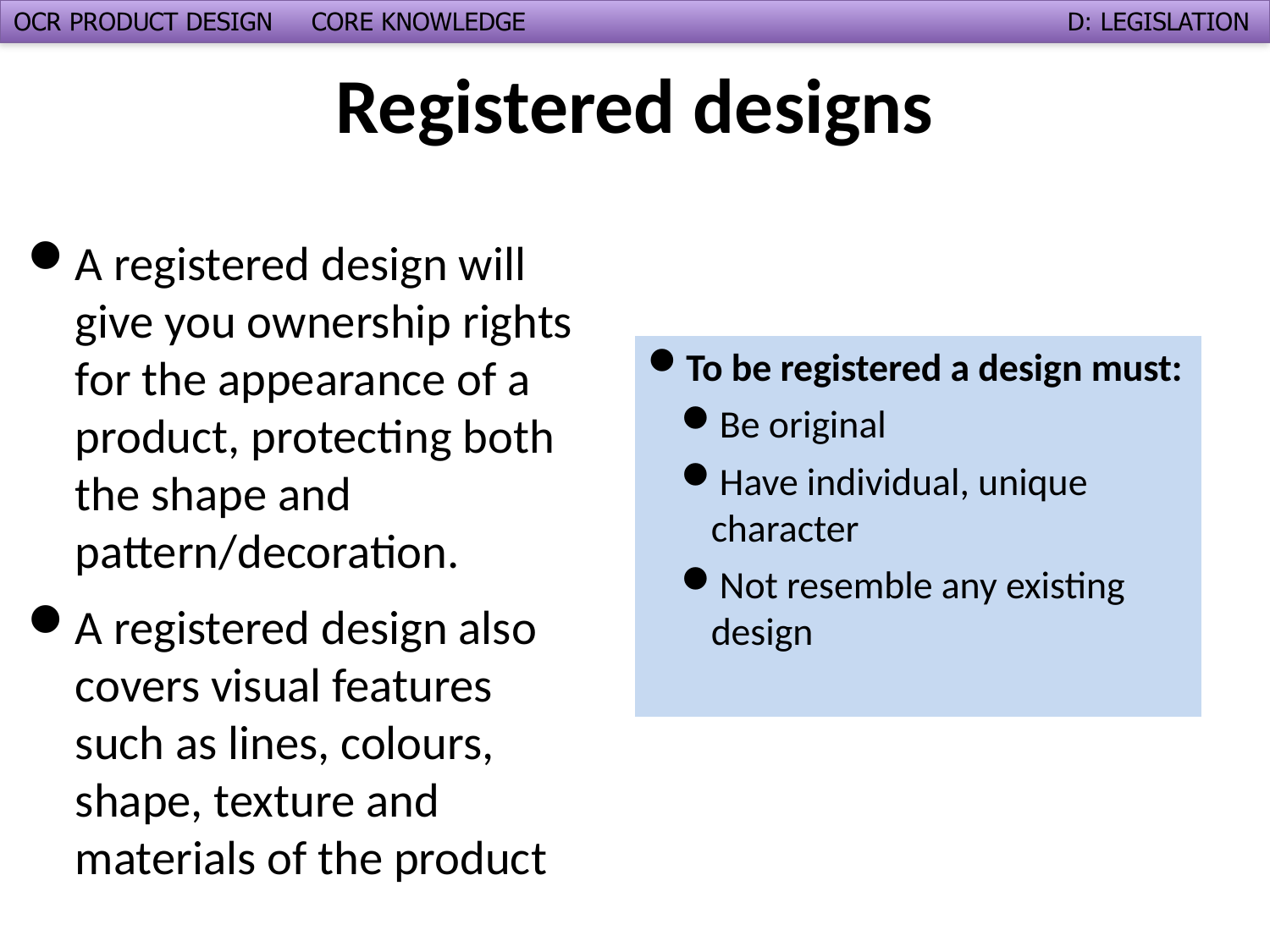

# Registered designs
A registered design will give you ownership rights for the appearance of a product, protecting both the shape and pattern/decoration.
A registered design also covers visual features such as lines, colours, shape, texture and materials of the product
To be registered a design must:
Be original
Have individual, unique character
Not resemble any existing design